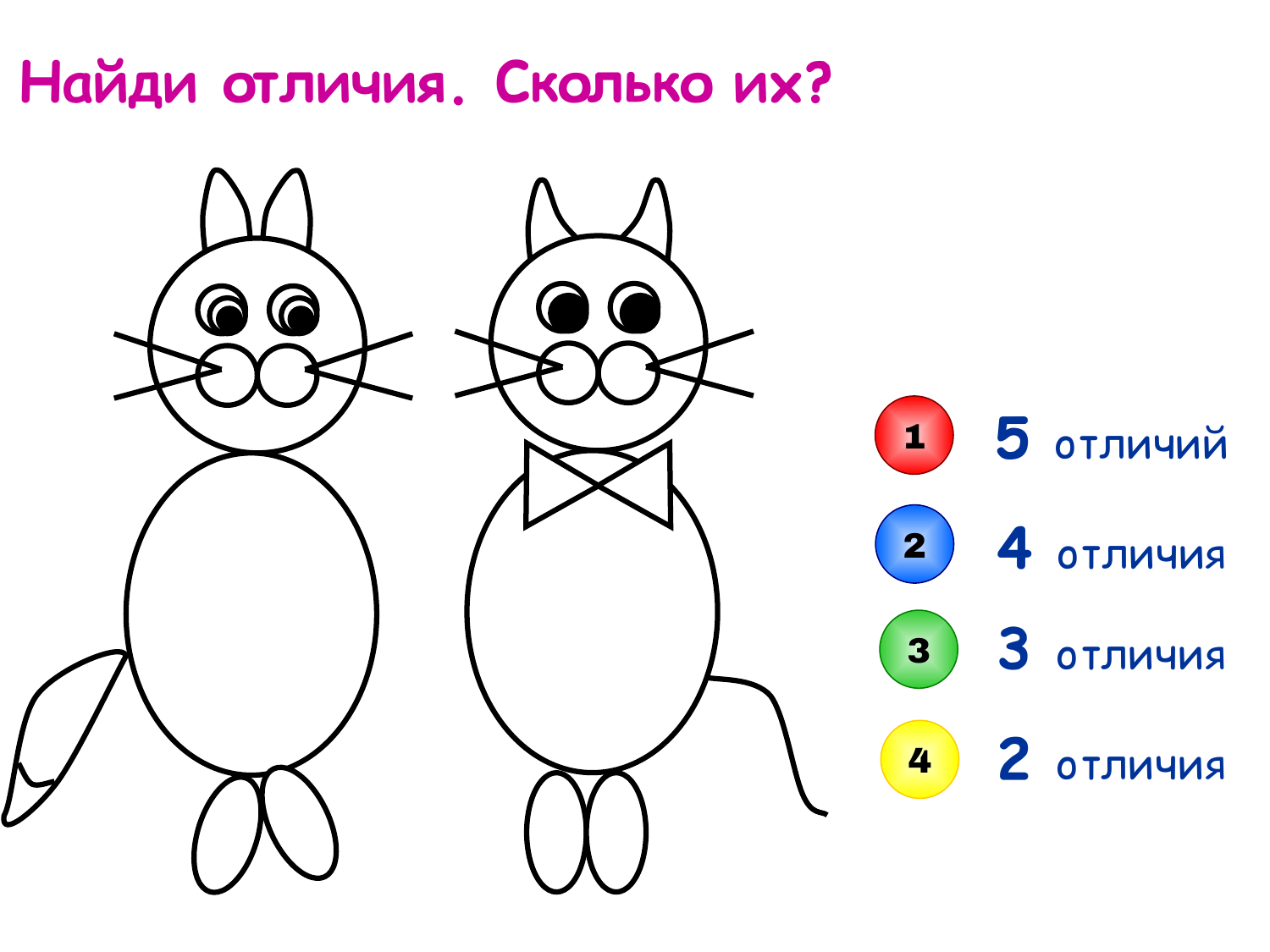

# Найди отличия. Сколько их?

1
5 отличий
2
4 отличия
3 отличия
3
2 отличия
4